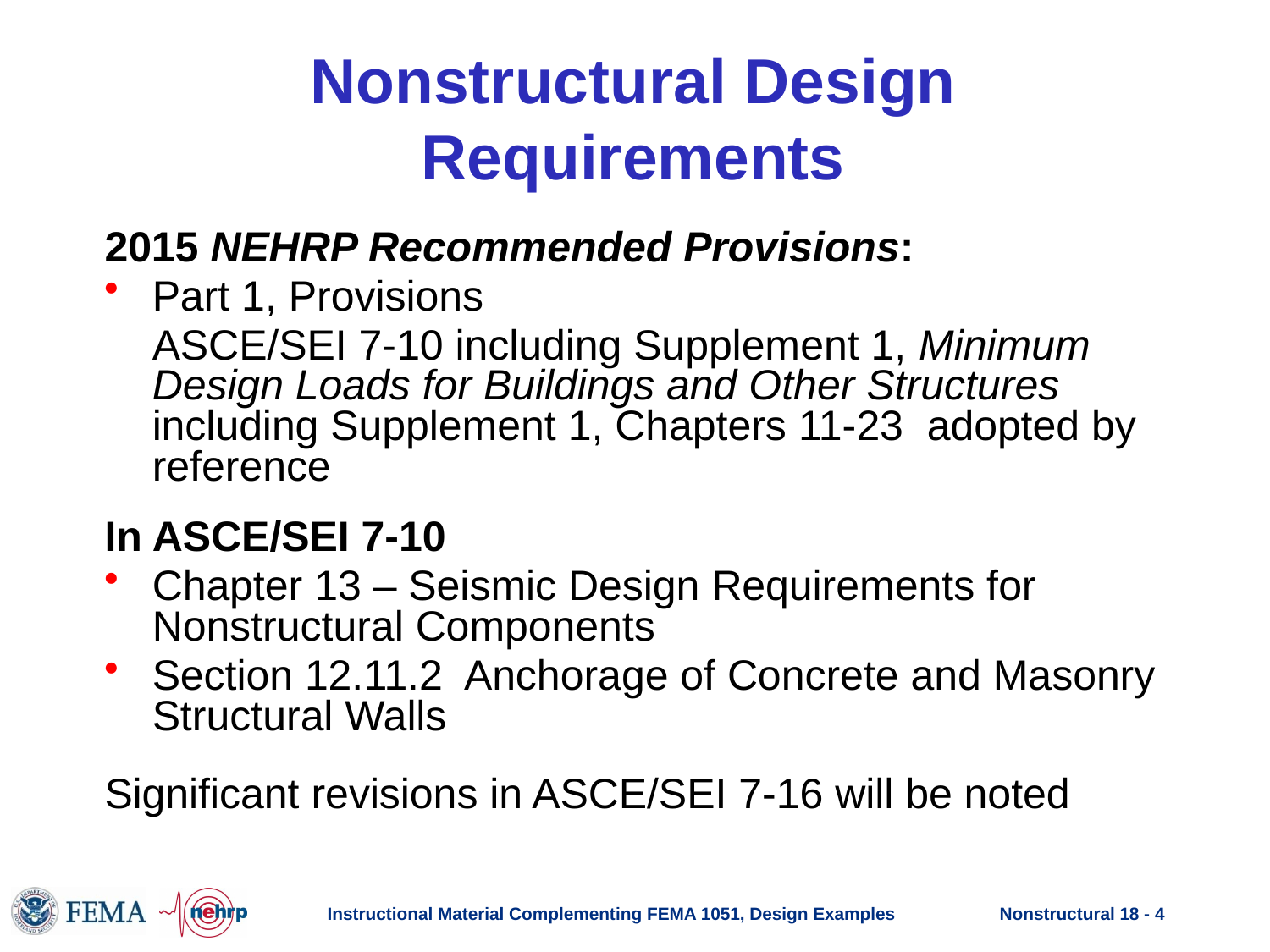

# Nonstructural Design Requirements
2015 NEHRP Recommended Provisions:
Part 1, Provisions
	ASCE/SEI 7-10 including Supplement 1, Minimum Design Loads for Buildings and Other Structures including Supplement 1, Chapters 11-23  adopted by reference
In ASCE/SEI 7-10
Chapter 13 – Seismic Design Requirements for Nonstructural Components
Section 12.11.2  Anchorage of Concrete and Masonry Structural Walls

Significant revisions in ASCE/SEI 7-16 will be noted

Instructional Material Complementing FEMA 1051, Design Examples
Nonstructural 18 - 4